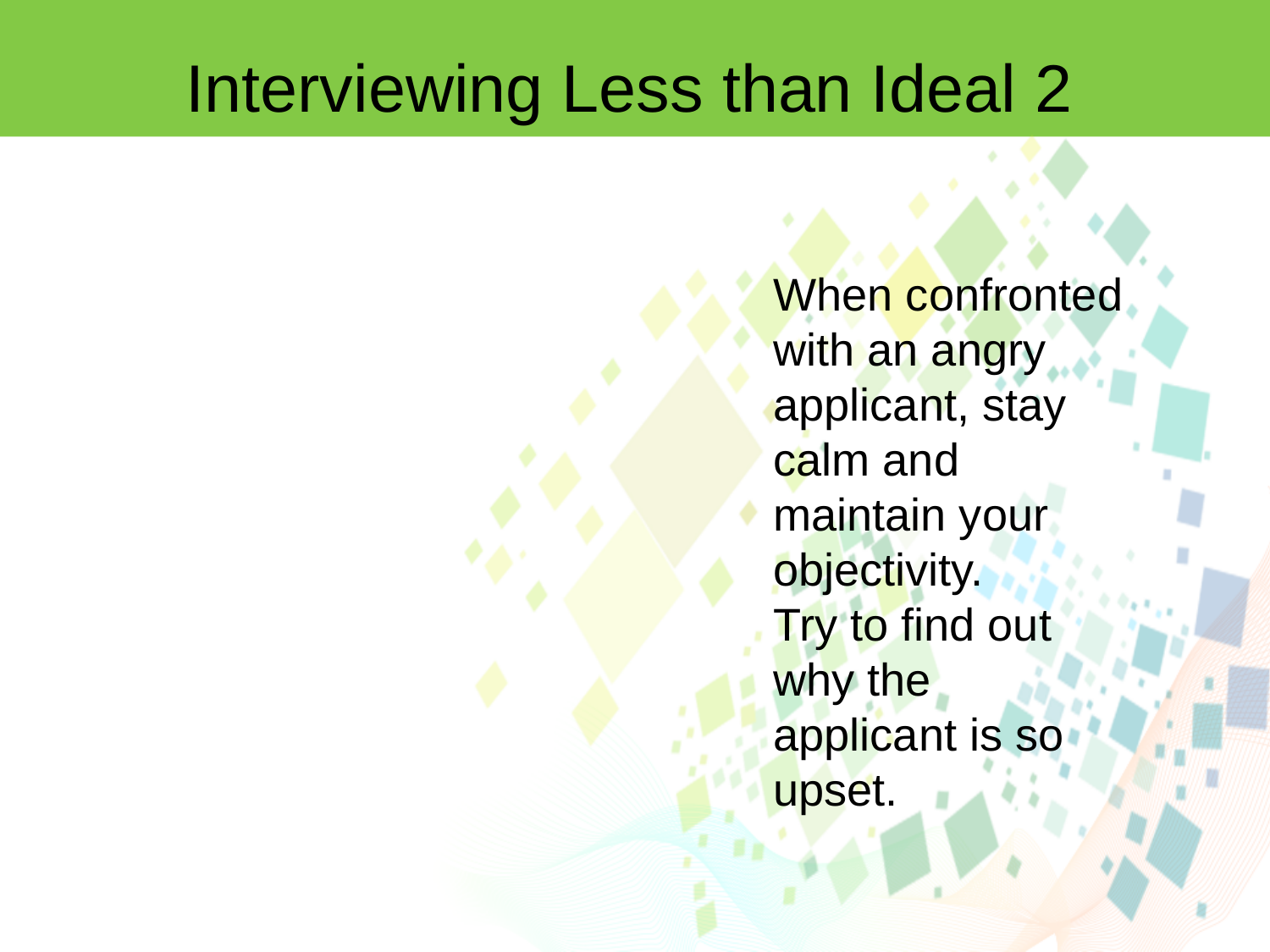

Interviewing Less than Ideal 2
When confronted with an angry applicant, stay calm and maintain your objectivity.
Try to find out why the applicant is so upset.